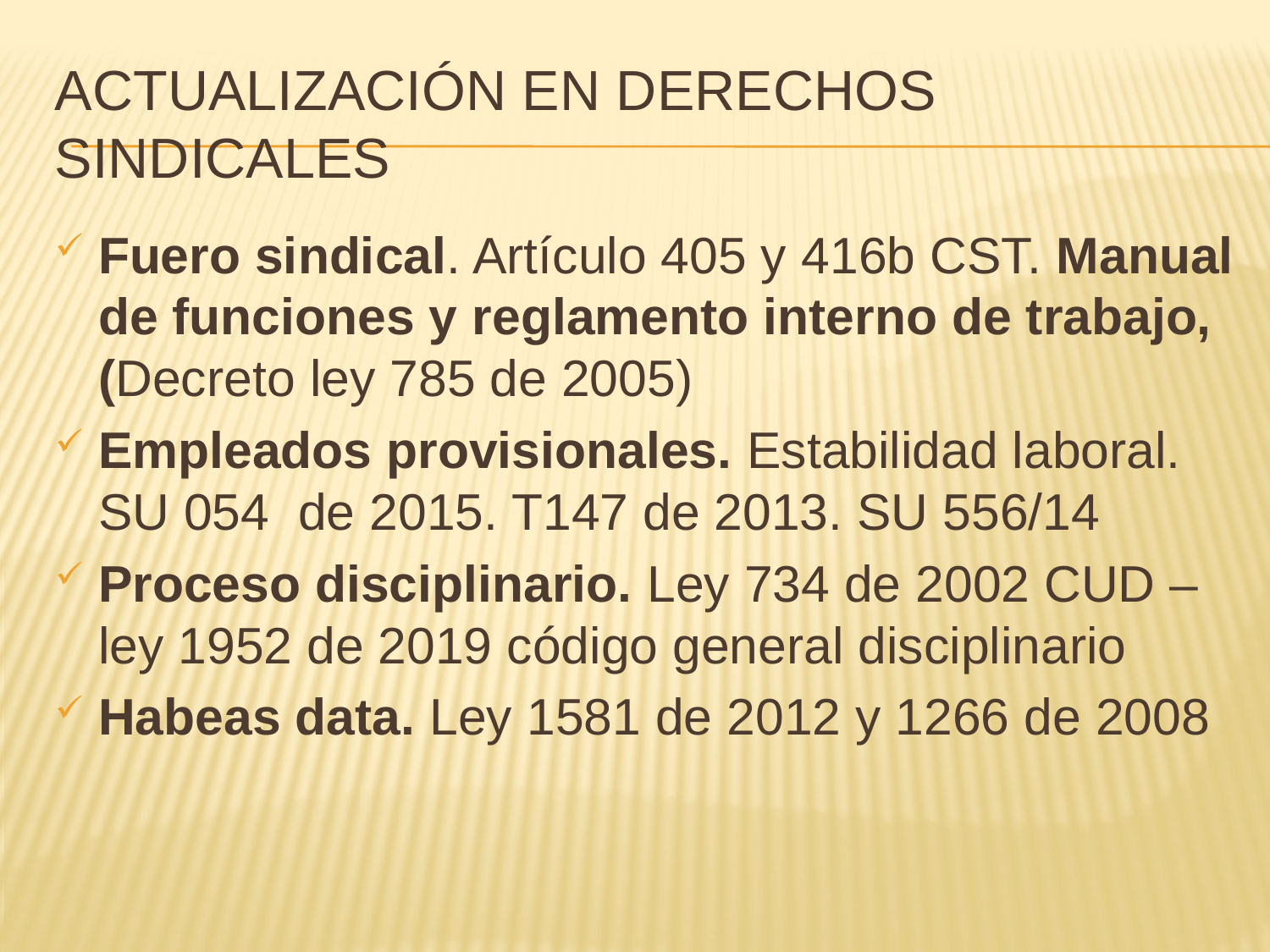

# Actualización en derechos sindicales
Fuero sindical. Artículo 405 y 416b CST. Manual de funciones y reglamento interno de trabajo, (Decreto ley 785 de 2005)
Empleados provisionales. Estabilidad laboral. SU 054  de 2015. T147 de 2013. SU 556/14
Proceso disciplinario. Ley 734 de 2002 CUD –ley 1952 de 2019 código general disciplinario
Habeas data. Ley 1581 de 2012 y 1266 de 2008